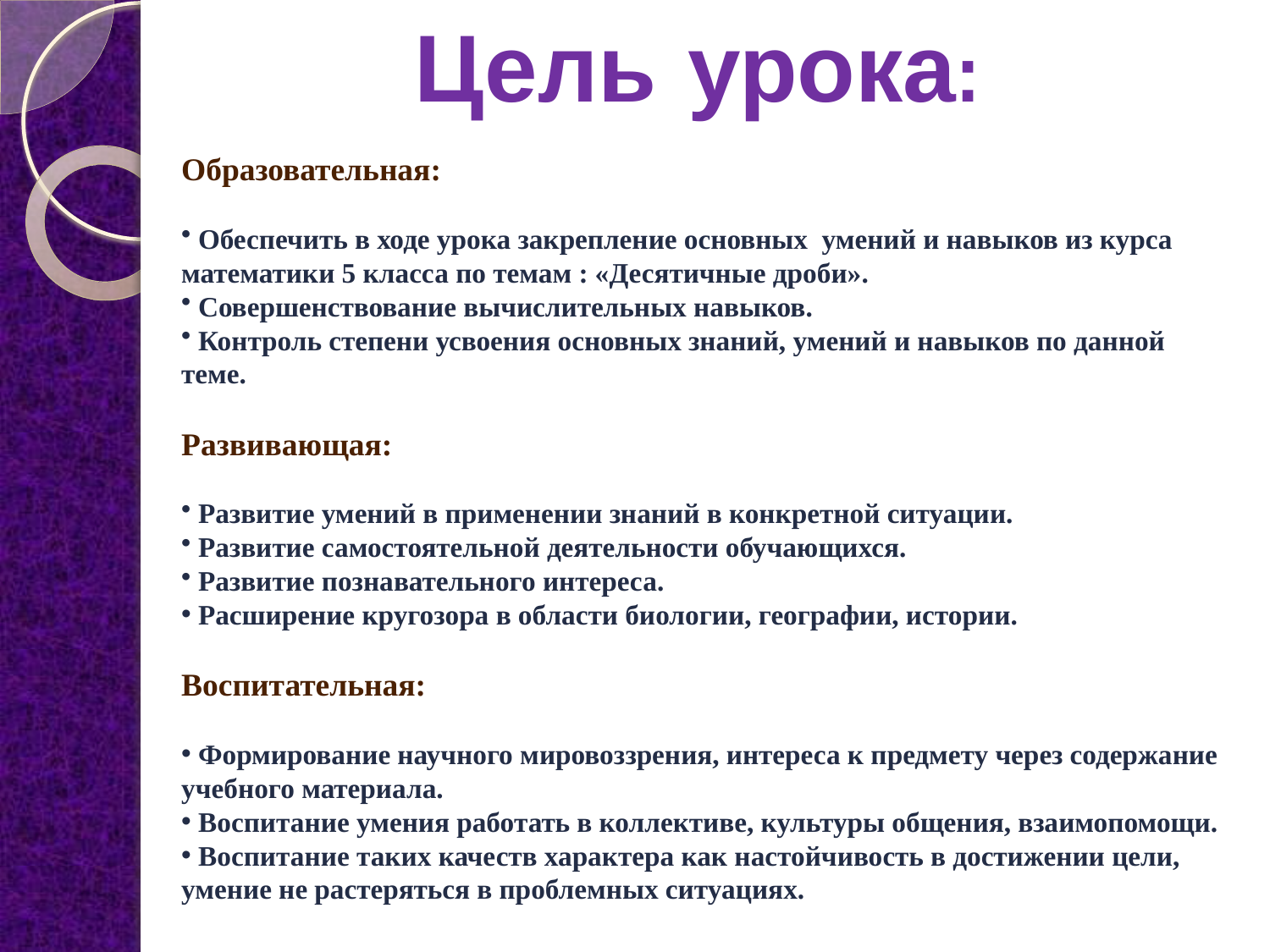

Цель урока:

Образовательная:

 Обеспечить в ходе урока закрепление основных  умений и навыков из курса математики 5 класса по темам : «Десятичные дроби».
 Совершенствование вычислительных навыков.
 Контроль степени усвоения основных знаний, умений и навыков по данной теме.

Развивающая:

 Развитие умений в применении знаний в конкретной ситуации.
 Развитие самостоятельной деятельности обучающихся.
 Развитие познавательного интереса.
 Расширение кругозора в области биологии, географии, истории.

Воспитательная:

 Формирование научного мировоззрения, интереса к предмету через содержание учебного материала.
 Воспитание умения работать в коллективе, культуры общения, взаимопомощи.
 Воспитание таких качеств характера как настойчивость в достижении цели, умение не растеряться в проблемных ситуациях.